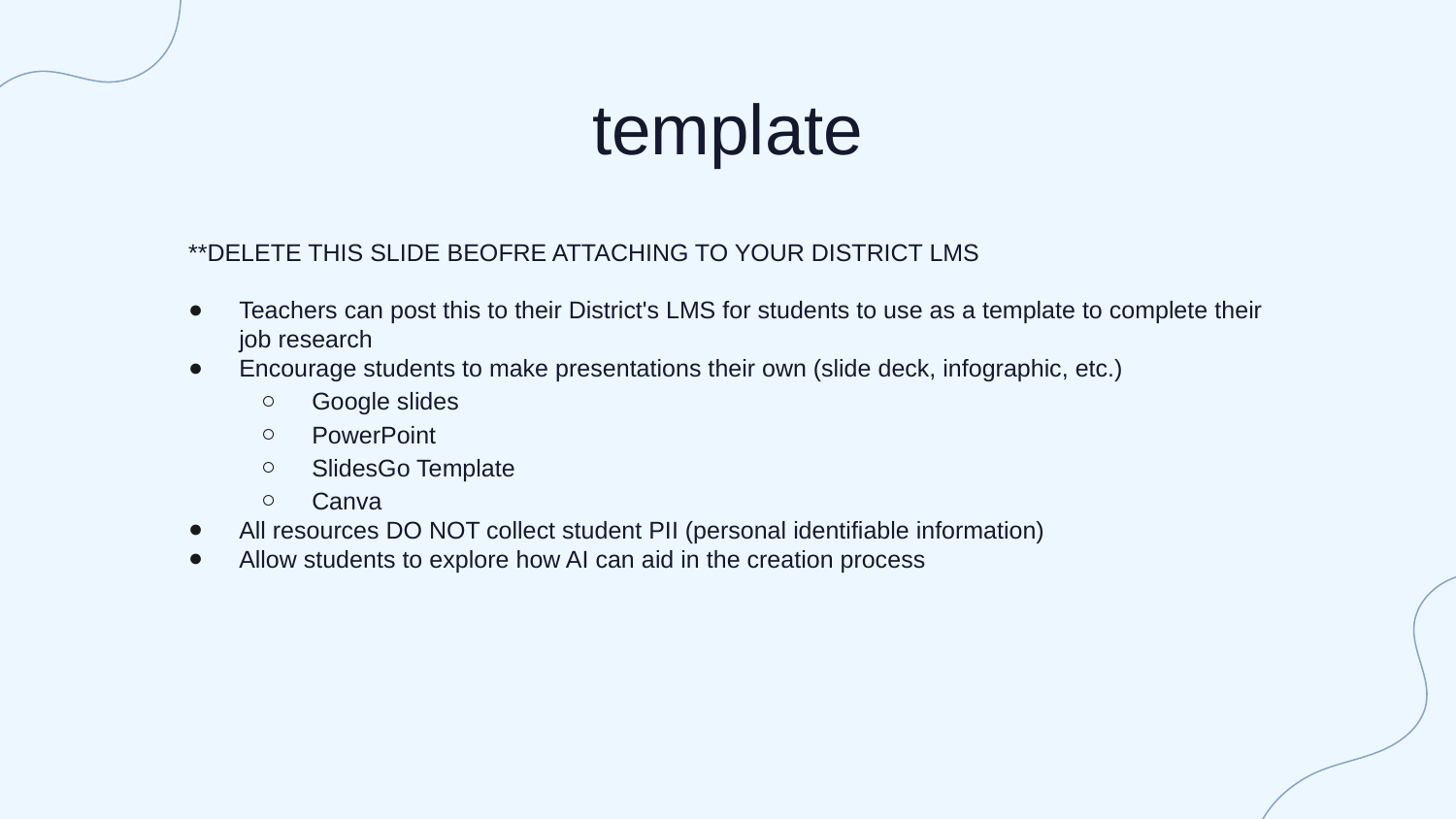

# template
**DELETE THIS SLIDE BEOFRE ATTACHING TO YOUR DISTRICT LMS

Teachers can post this to their District's LMS for students to use as a template to complete their job research
Encourage students to make presentations their own (slide deck, infographic, etc.)
Google slides
PowerPoint
SlidesGo Template
Canva
All resources DO NOT collect student PII (personal identifiable information)
Allow students to explore how AI can aid in the creation process